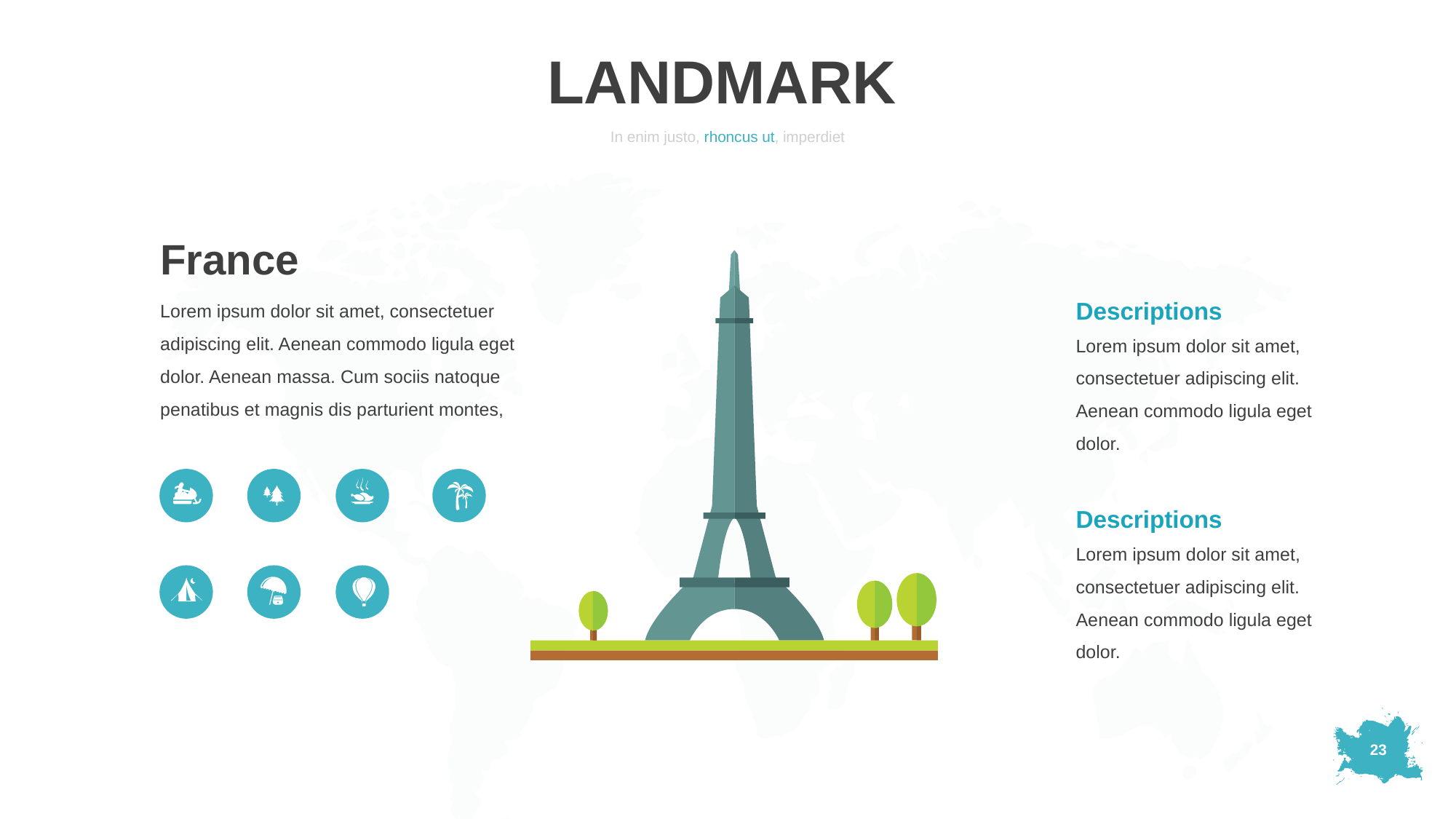

LANDMARK
In enim justo, rhoncus ut, imperdiet

France

Descriptions
Lorem ipsum dolor sit amet, consectetuer adipiscing elit. Aenean commodo ligula eget dolor. Aenean massa. Cum sociis natoque penatibus et magnis dis parturient montes,
Lorem ipsum dolor sit amet, consectetuer adipiscing elit. Aenean commodo ligula eget dolor.

Descriptions

Lorem ipsum dolor sit amet, consectetuer adipiscing elit. Aenean commodo ligula eget dolor.